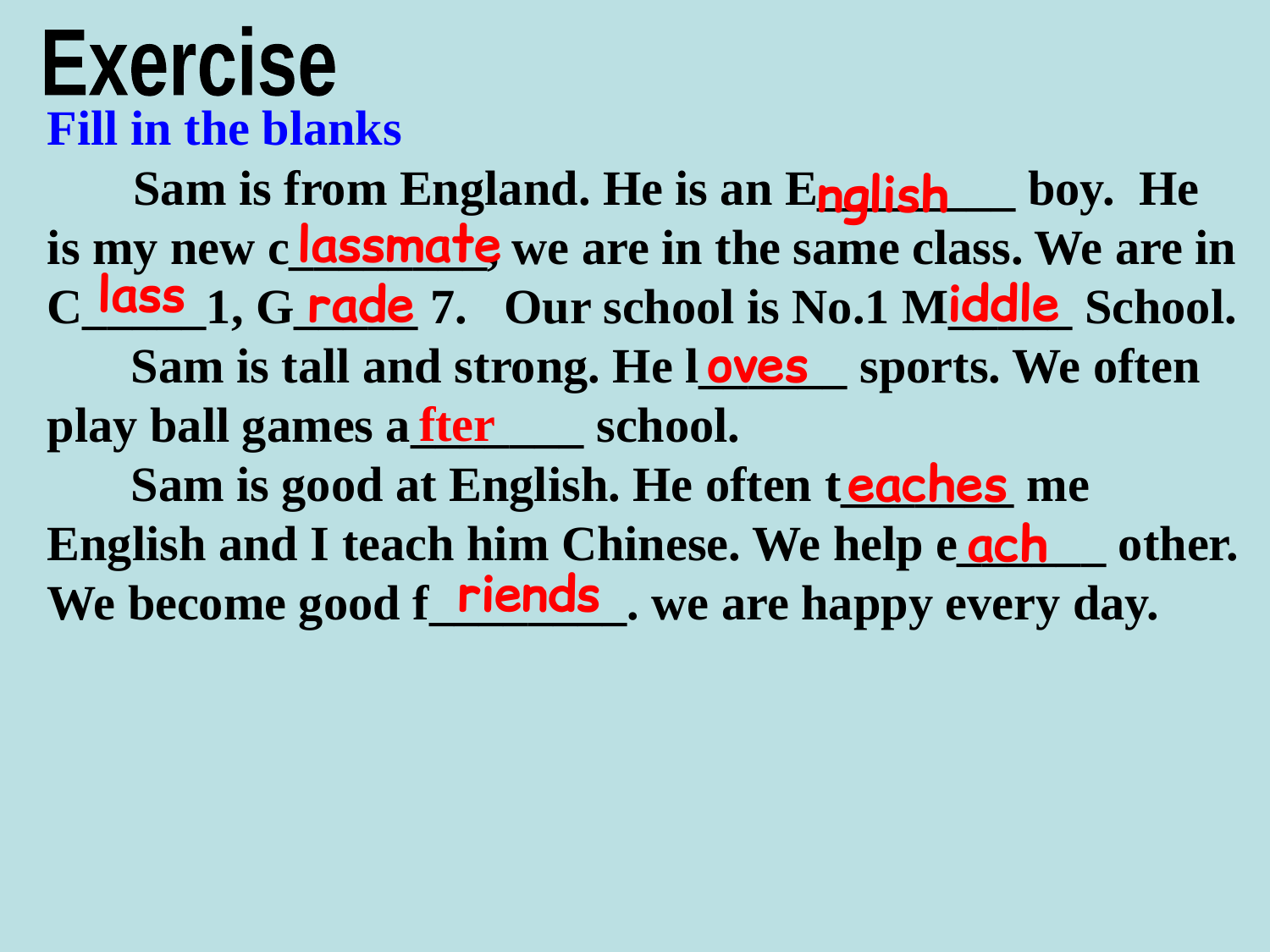

Exercise
Fill in the blanks
       Sam is from England. He is an E________ boy.  He is my new c________, we are in the same class. We are in C_____1, G_____ 7.   Our school is No.1 M_____ School.
　  Sam is tall and strong. He l______ sports. We often play ball games a_______ school.
　  Sam is good at English. He often t_______ me English and I teach him Chinese. We help e______ other. We become good f________. we are happy every day.
nglish
lassmate
lass
iddle
rade
oves
fter
eaches
ach
riends